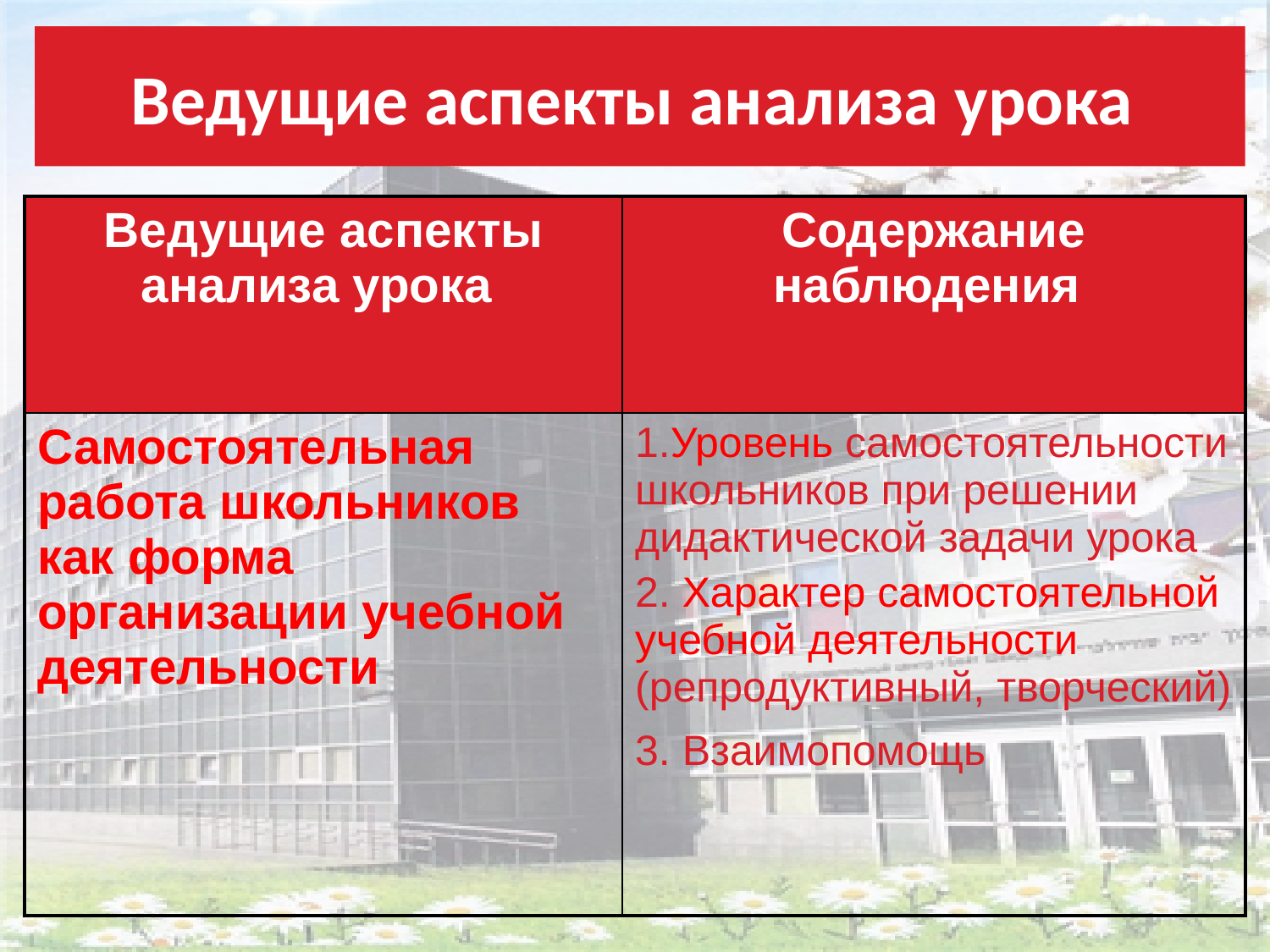

# Ведущие аспекты анализа урока
| Ведущие аспекты анализа урока | Содержание наблюдения |
| --- | --- |
| Самостоятельная работа школьников как форма организации учебной деятельности | 1.Уровень самостоятельности школьников при решении дидактической задачи урока 2. Характер самостоятельной учебной деятельности (репродуктивный, творческий) 3. Взаимопомощь |